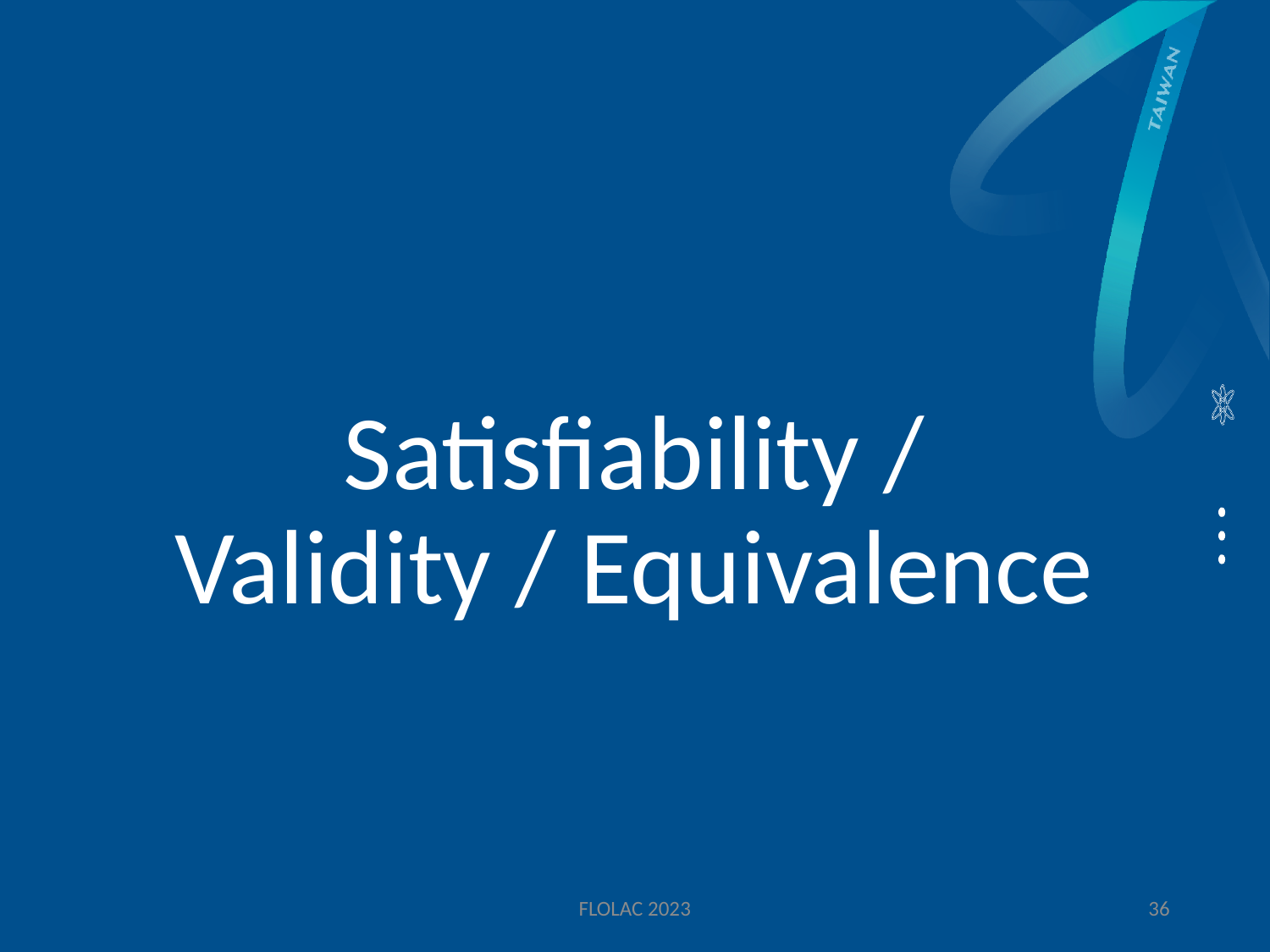

# Satisfiability / Validity / Equivalence

FLOLAC 2023
36